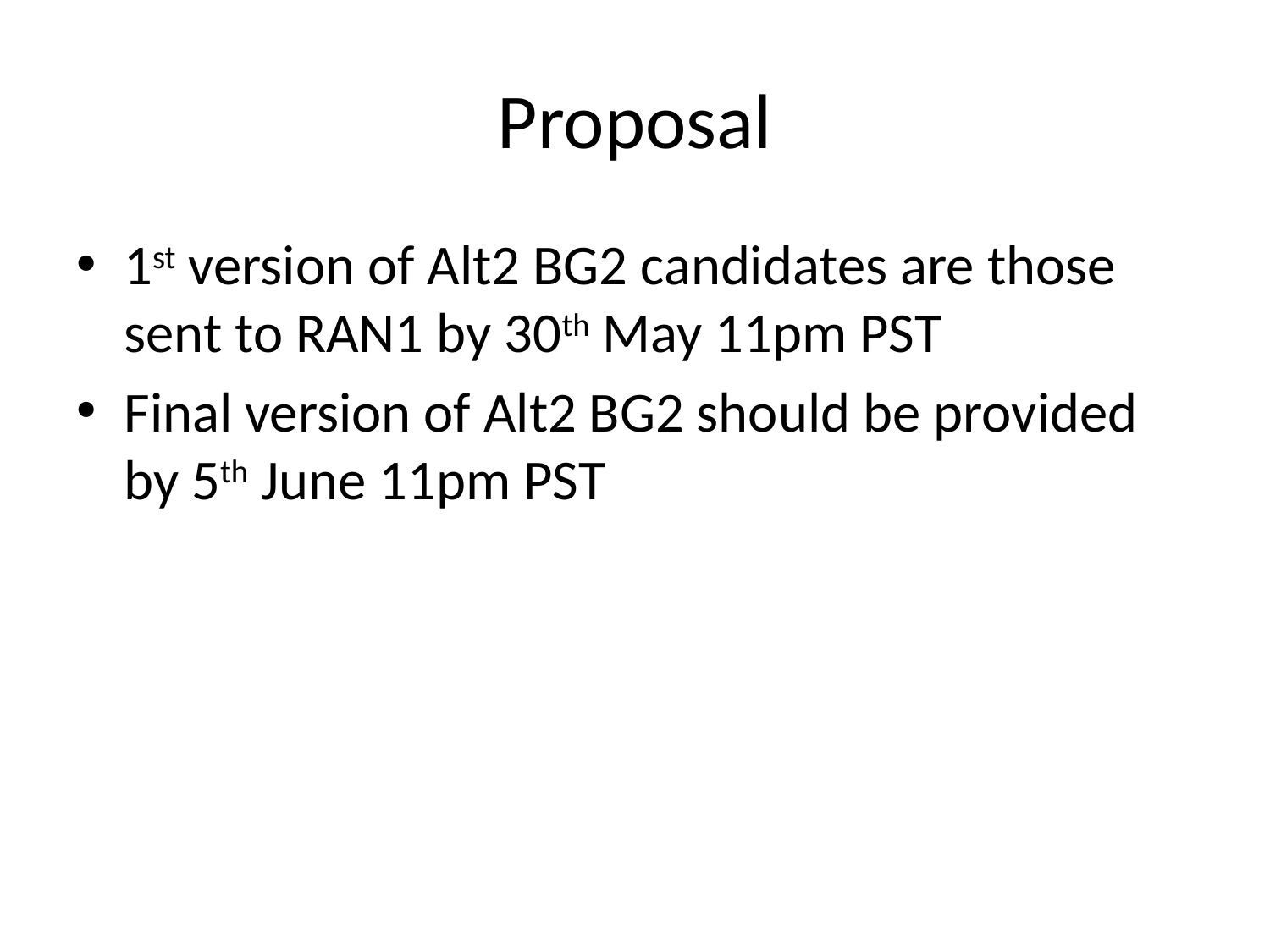

# Proposal
1st version of Alt2 BG2 candidates are those sent to RAN1 by 30th May 11pm PST
Final version of Alt2 BG2 should be provided by 5th June 11pm PST